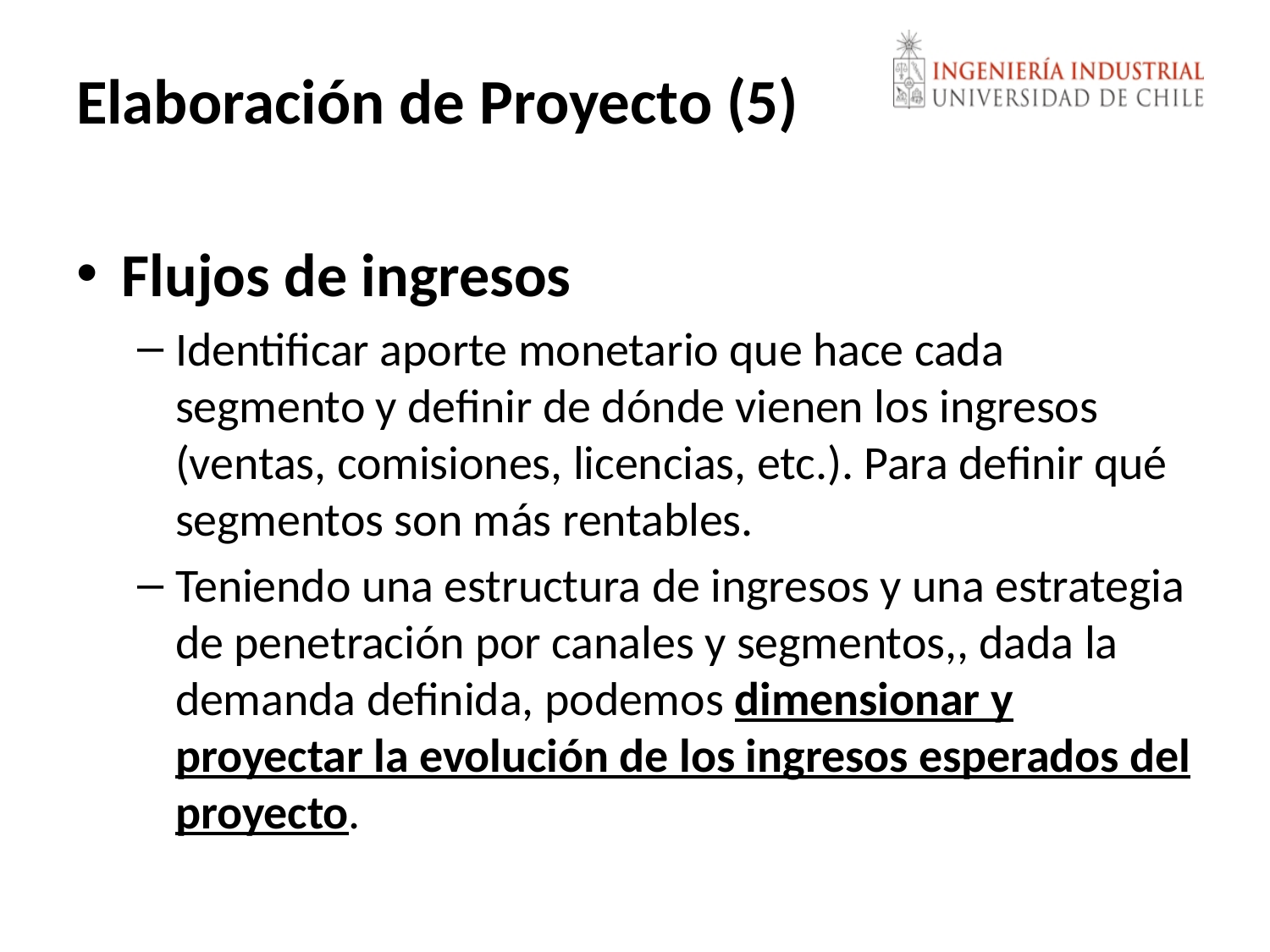

# Elaboración de Proyecto (5)
Flujos de ingresos
Identificar aporte monetario que hace cada segmento y definir de dónde vienen los ingresos (ventas, comisiones, licencias, etc.). Para definir qué segmentos son más rentables.
Teniendo una estructura de ingresos y una estrategia de penetración por canales y segmentos,, dada la demanda definida, podemos dimensionar y proyectar la evolución de los ingresos esperados del proyecto.